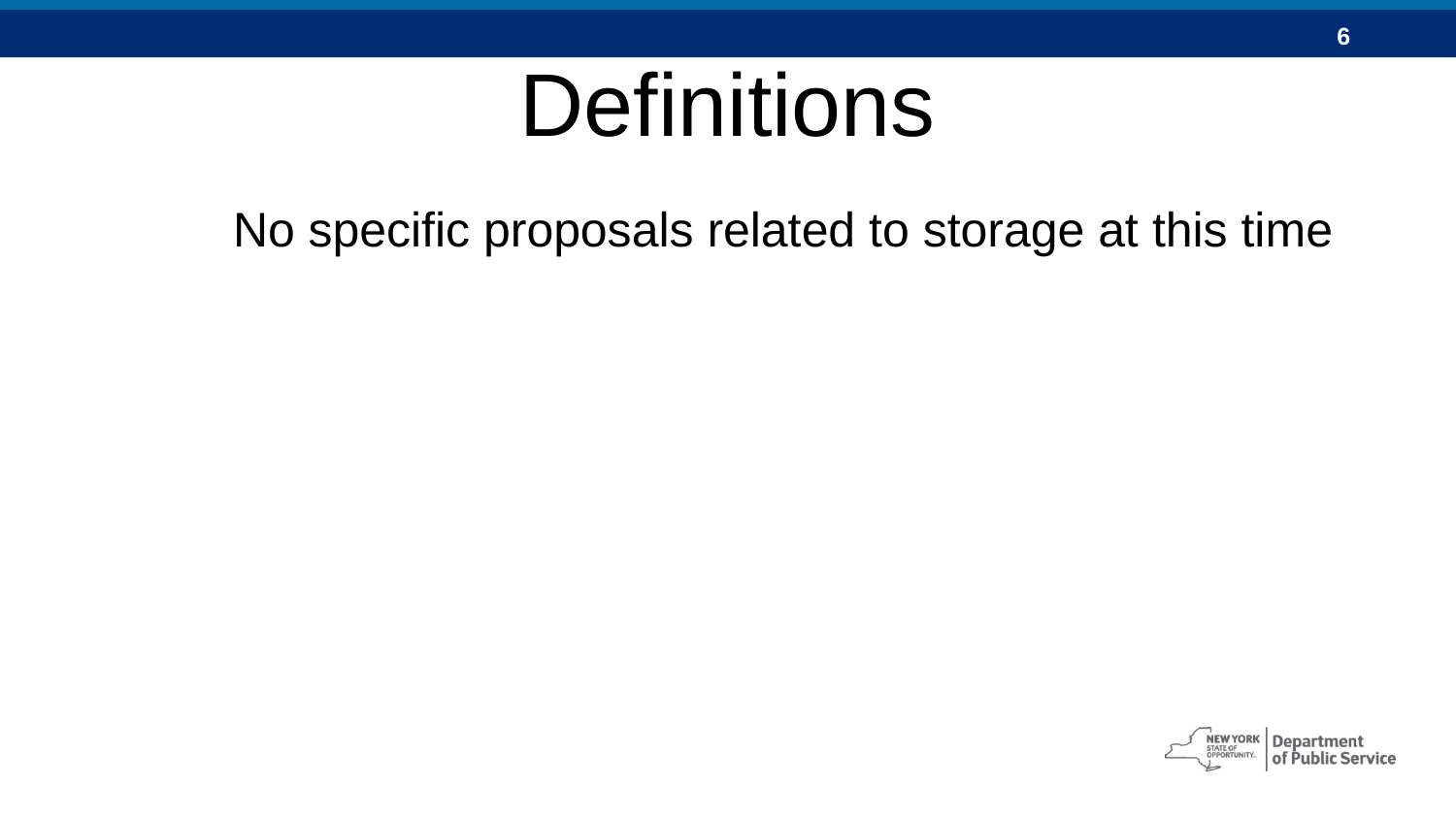

# Definitions
No specific proposals related to storage at this time